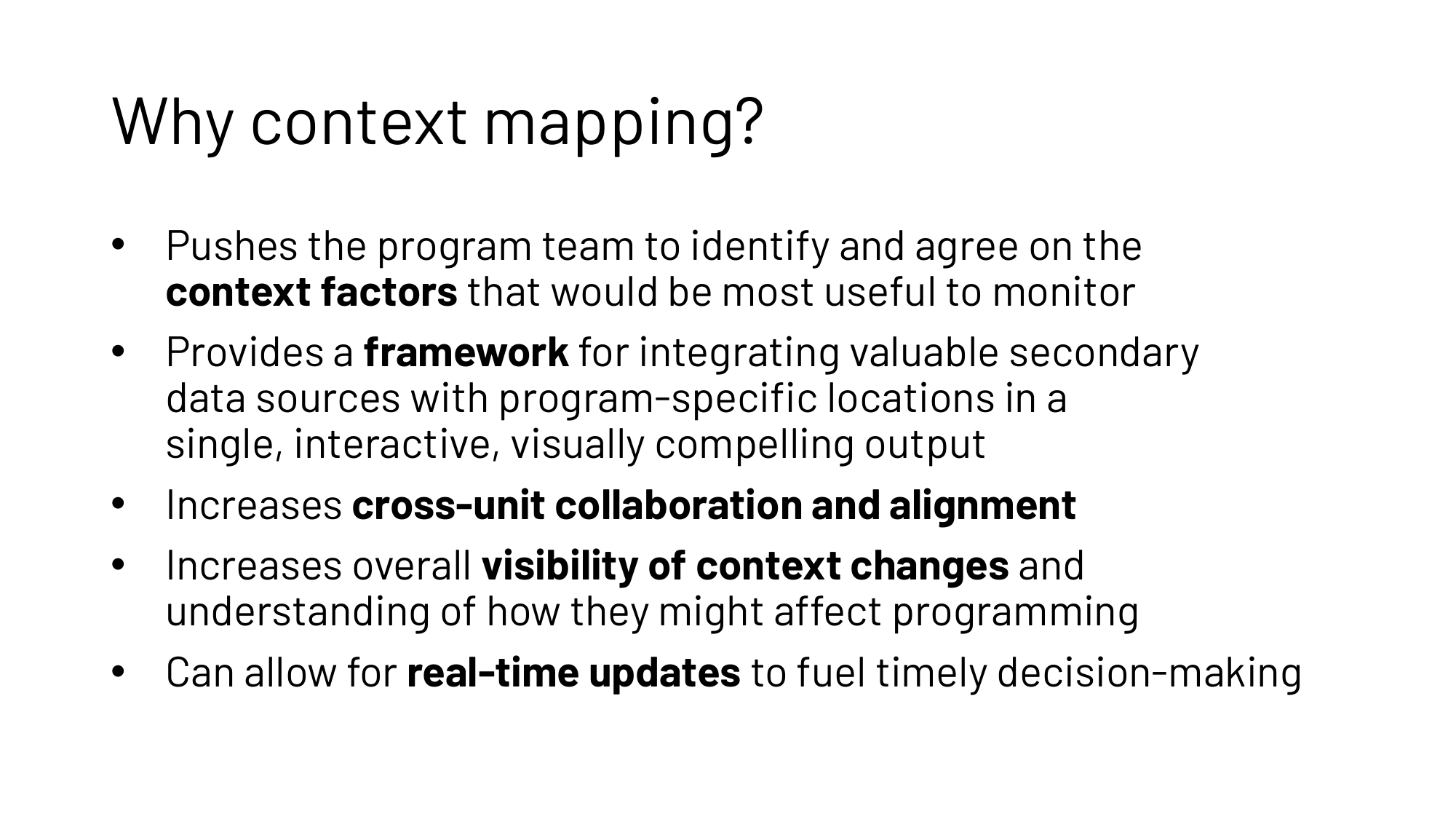

# Why context mapping?
Pushes the program team to identify and agree on the context factors that would be most useful to monitor
Provides a framework for integrating valuable secondary data sources with program-specific locations in a single, interactive, visually compelling output
Increases cross-unit collaboration and alignment
Increases overall visibility of context changes and understanding of how they might affect programming
Can allow for real-time updates to fuel timely decision-making